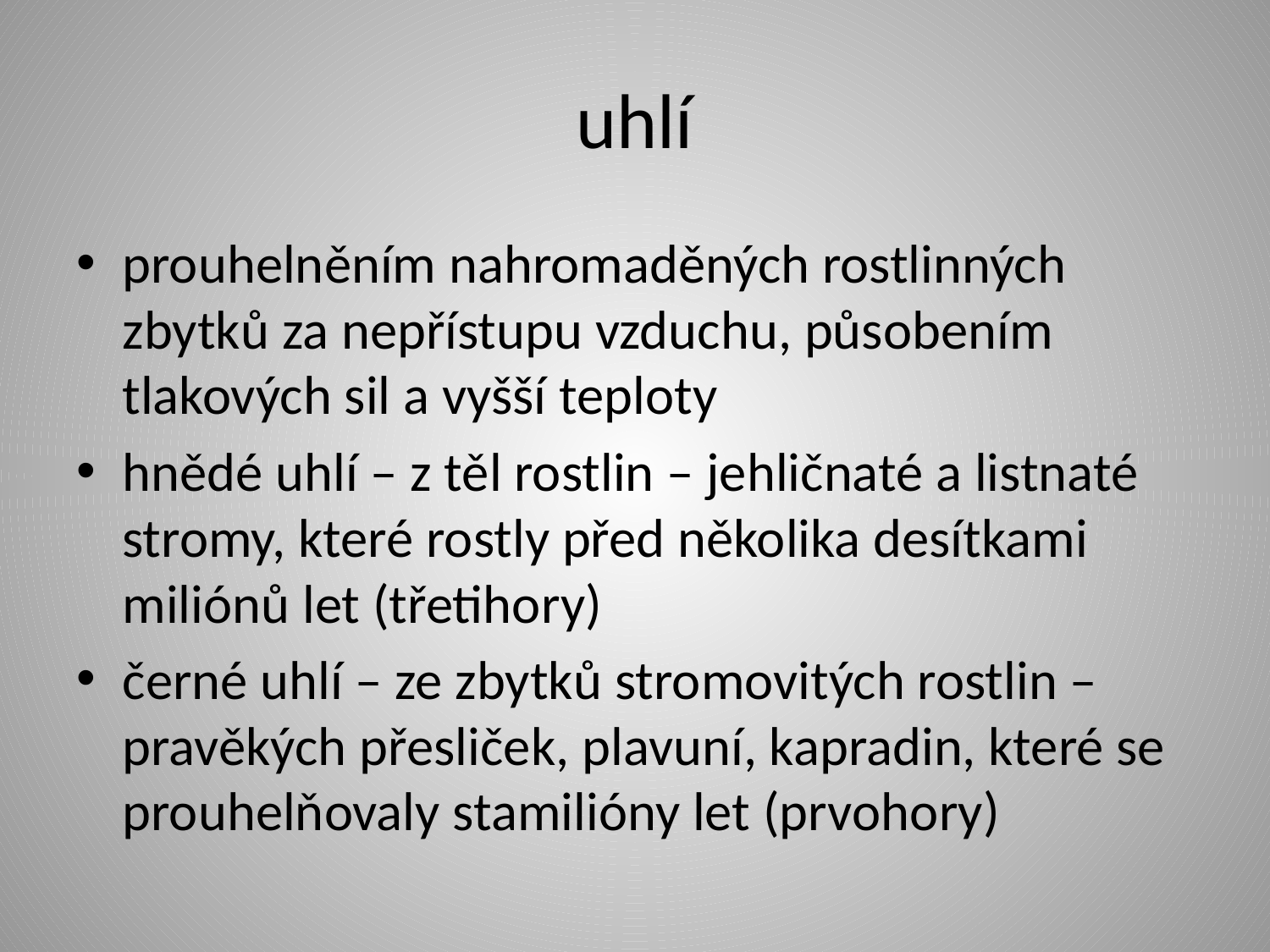

# uhlí
prouhelněním nahromaděných rostlinných zbytků za nepřístupu vzduchu, působením tlakových sil a vyšší teploty
hnědé uhlí – z těl rostlin – jehličnaté a listnaté stromy, které rostly před několika desítkami miliónů let (třetihory)
černé uhlí – ze zbytků stromovitých rostlin – pravěkých přesliček, plavuní, kapradin, které se prouhelňovaly stamilióny let (prvohory)